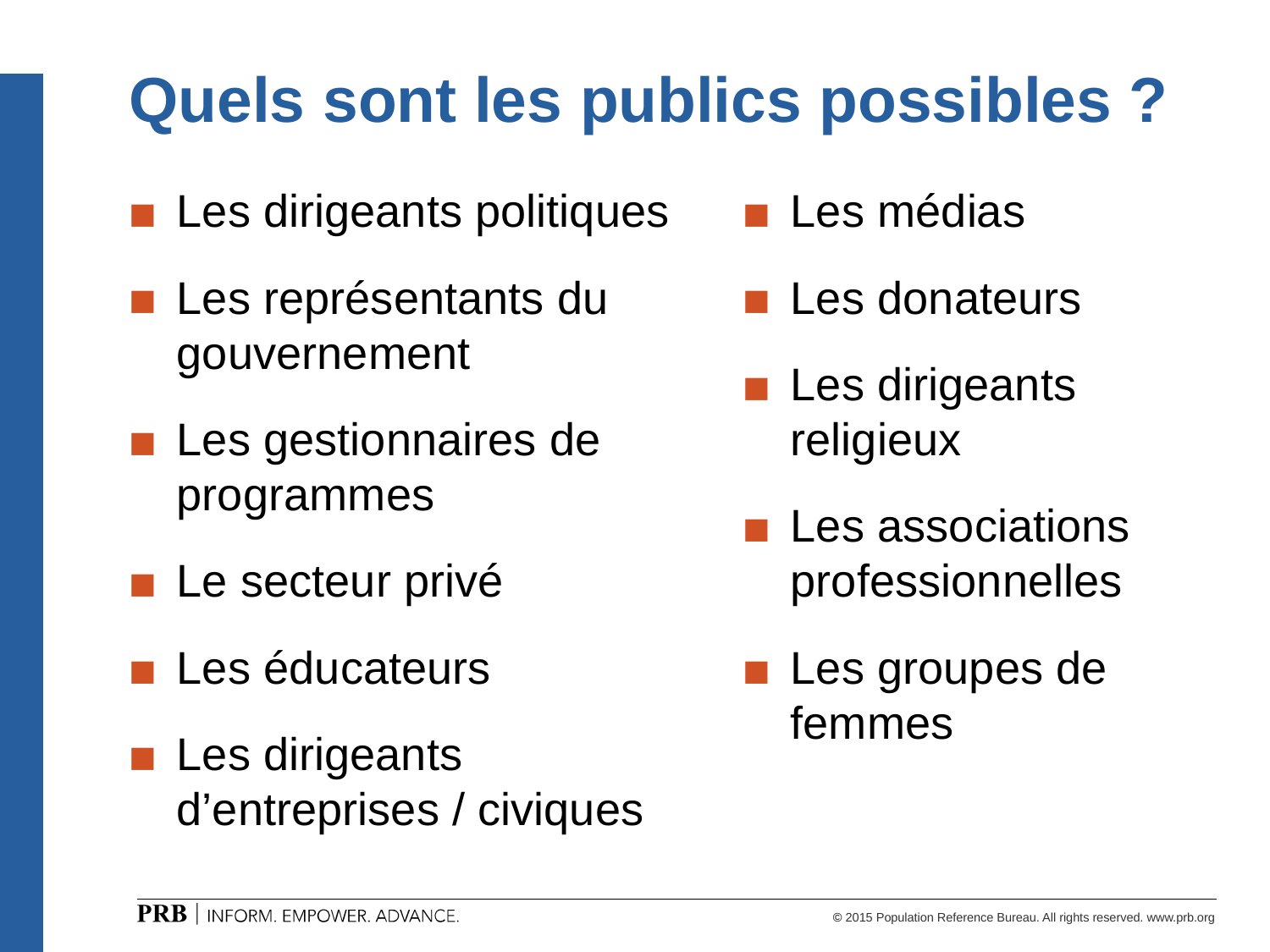

# Quels sont les publics possibles ?
Les dirigeants politiques
Les représentants du gouvernement
Les gestionnaires de programmes
Le secteur privé
Les éducateurs
Les dirigeants d’entreprises / civiques
Les médias
Les donateurs
Les dirigeants religieux
Les associations professionnelles
Les groupes de femmes